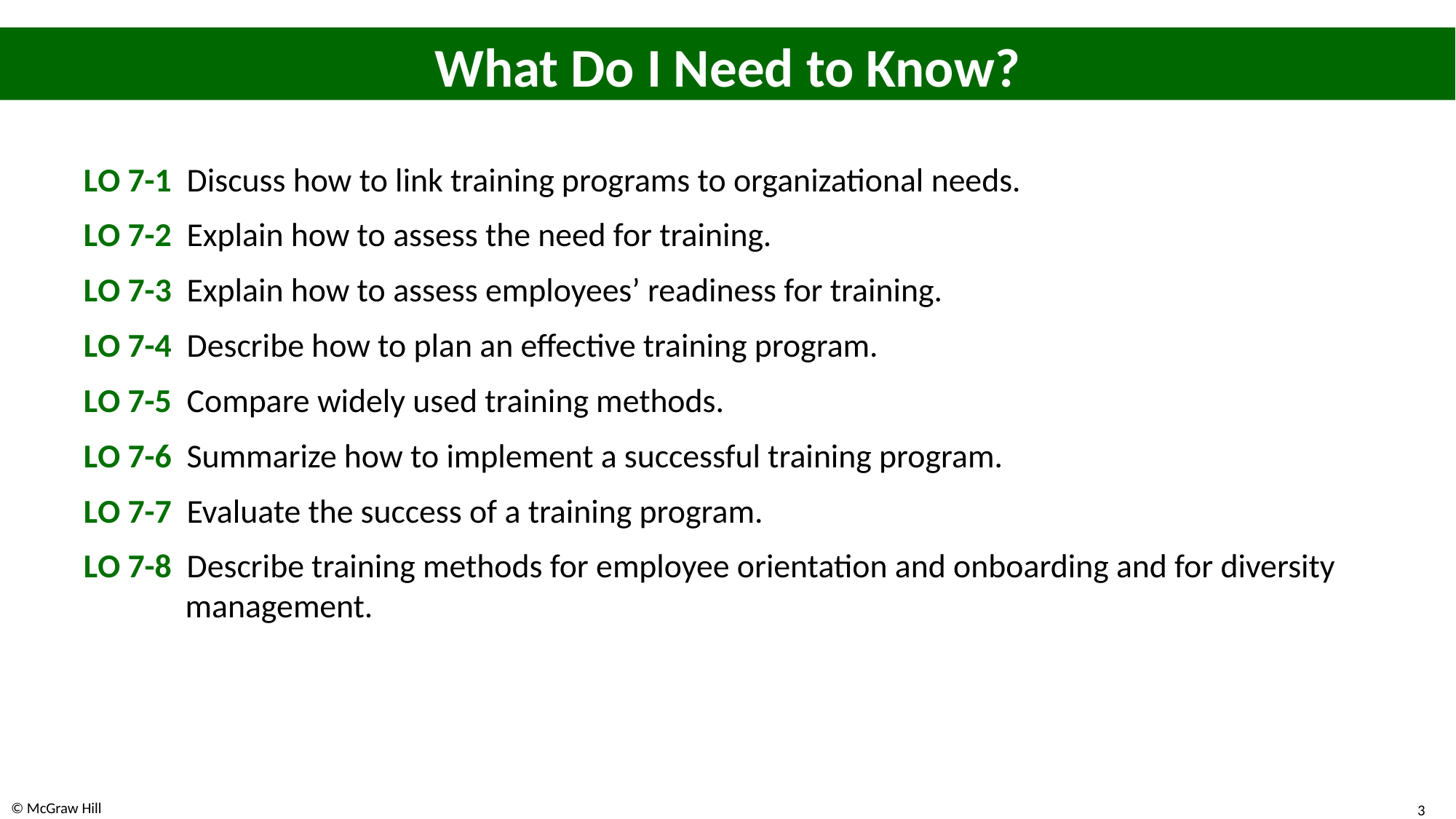

# What Do I Need to Know?
L O 7-1  Discuss how to link training programs to organizational needs.
L O 7-2  Explain how to assess the need for training.
L O 7-3  Explain how to assess employees’ readiness for training.
L O 7-4  Describe how to plan an effective training program.
L O 7-5  Compare widely used training methods.
L O 7-6  Summarize how to implement a successful training program.
L O 7-7  Evaluate the success of a training program.
L O 7-8  Describe training methods for employee orientation and onboarding and for diversity management.